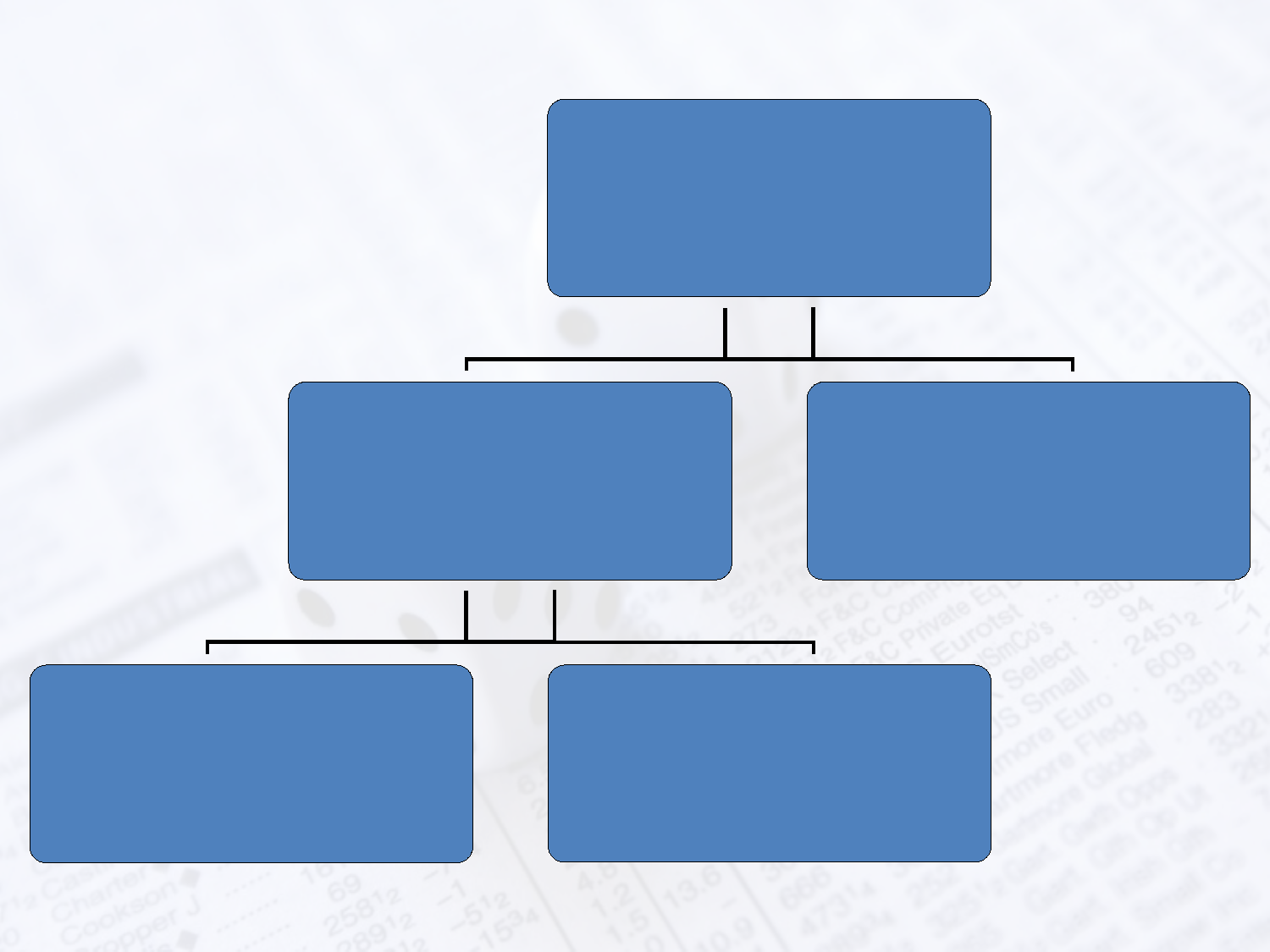

Ludność w wieku
produkcyjnym
aktywni zawodowo
bierni zawodowo